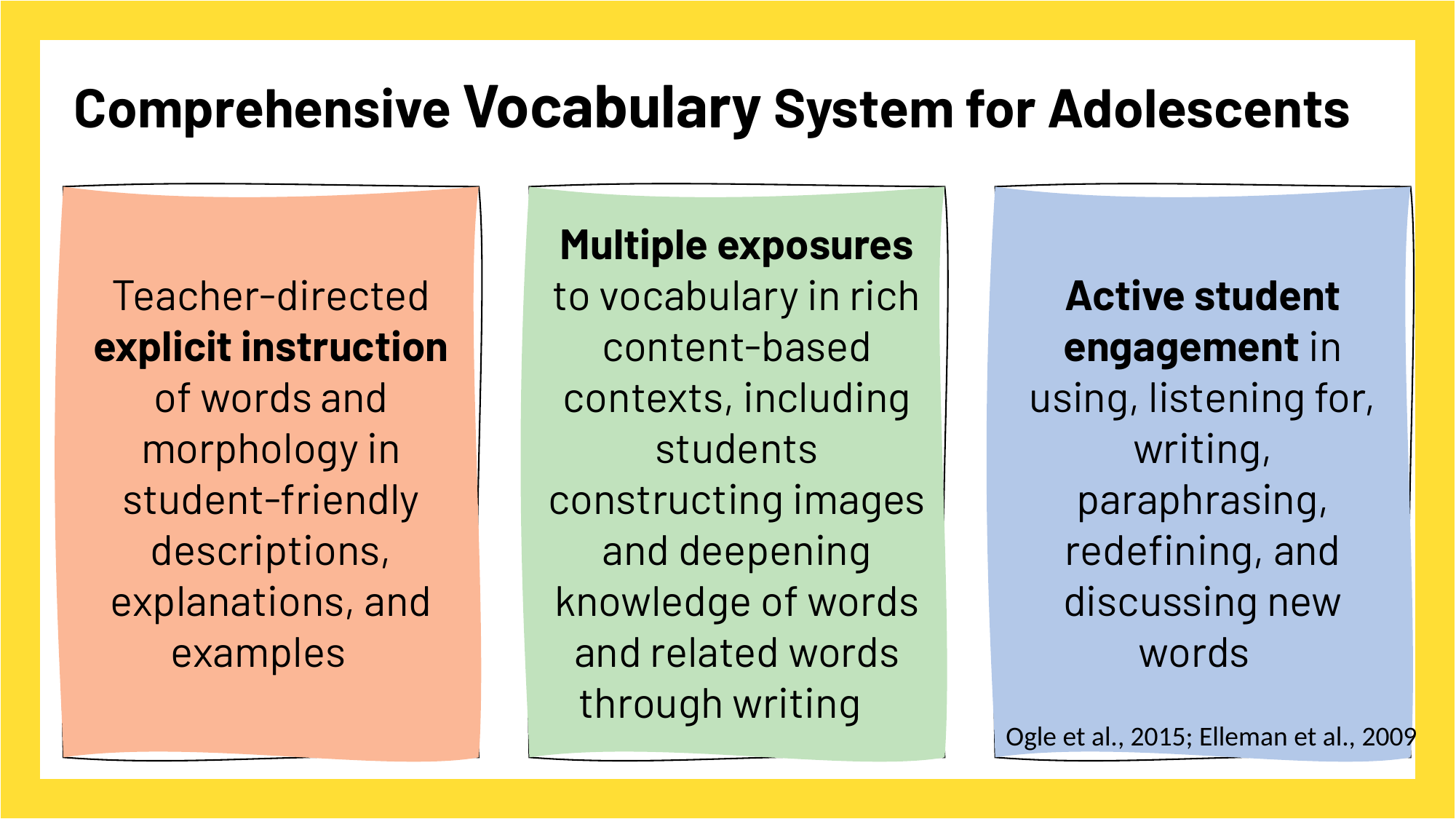

Comprehensive Vocabulary System for Adolescents
Multiple exposures to vocabulary in rich content-based contexts, including students constructing images and deepening knowledge of words and related words through writing
Active student engagement in using, listening for, writing, paraphrasing, redefining, and discussing new words
Teacher-directed explicit instruction of words and morphology in student-friendly descriptions, explanations, and examples
Ogle et al., 2015; Elleman et al., 2009